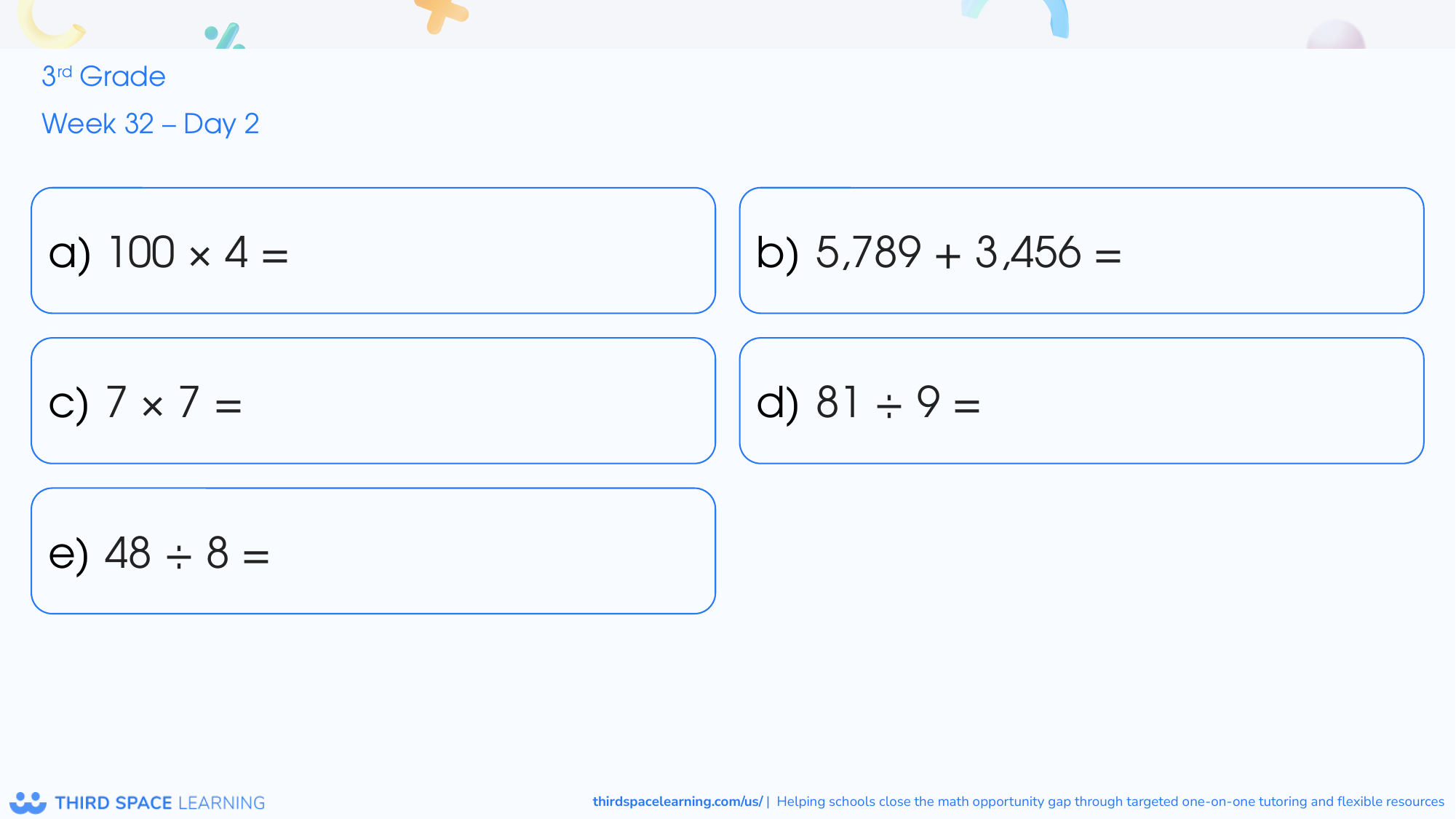

3rd Grade
Week 32 – Day 2
100 × 4 =
5,789 + 3,456 =
7 × 7 =
81 ÷ 9 =
48 ÷ 8 =